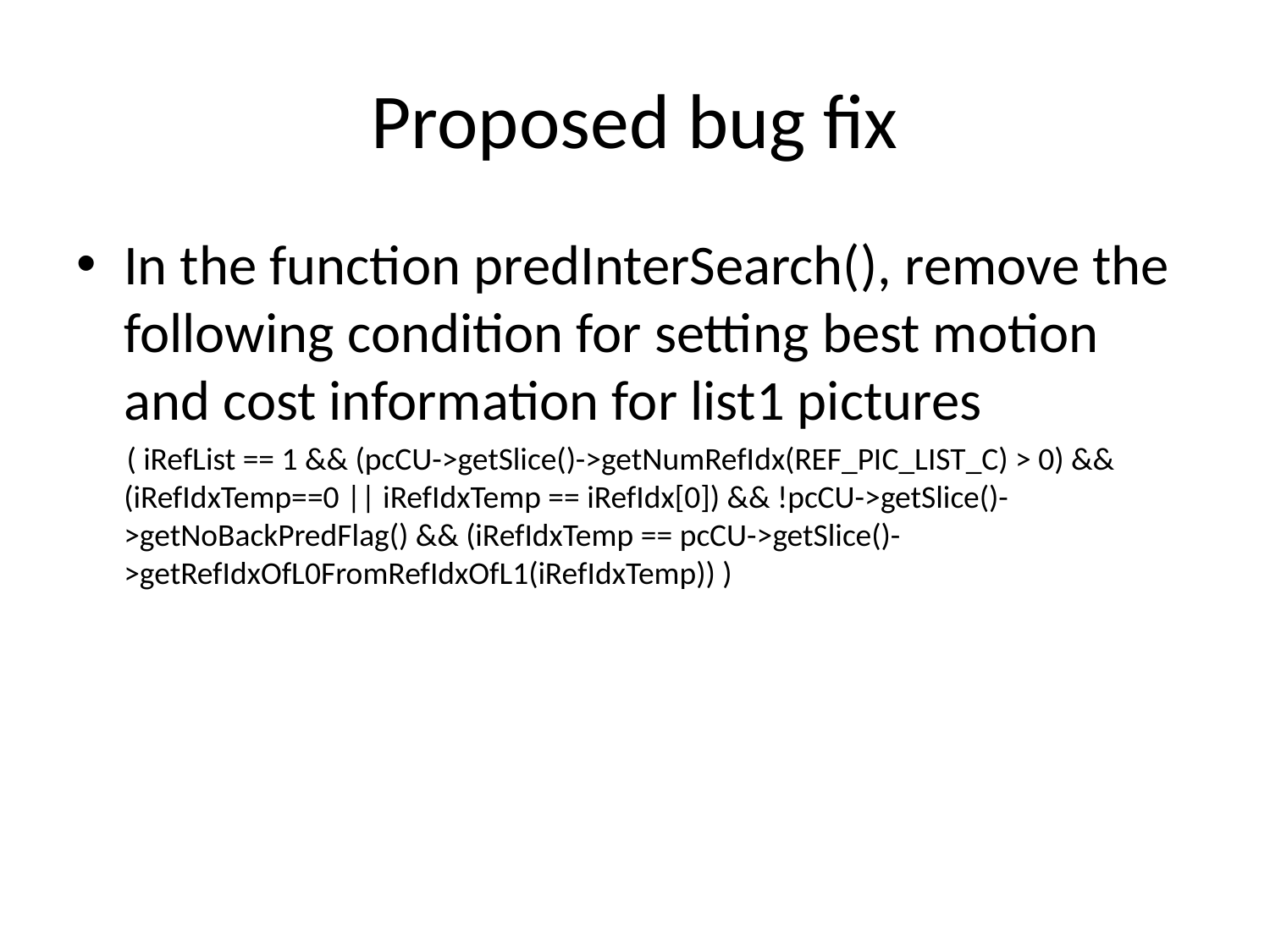

# Proposed bug fix
In the function predInterSearch(), remove the following condition for setting best motion and cost information for list1 pictures
       ( iRefList == 1 && (pcCU->getSlice()->getNumRefIdx(REF_PIC_LIST_C) > 0) && (iRefIdxTemp==0 || iRefIdxTemp == iRefIdx[0]) && !pcCU->getSlice()->getNoBackPredFlag() && (iRefIdxTemp == pcCU->getSlice()->getRefIdxOfL0FromRefIdxOfL1(iRefIdxTemp)) )